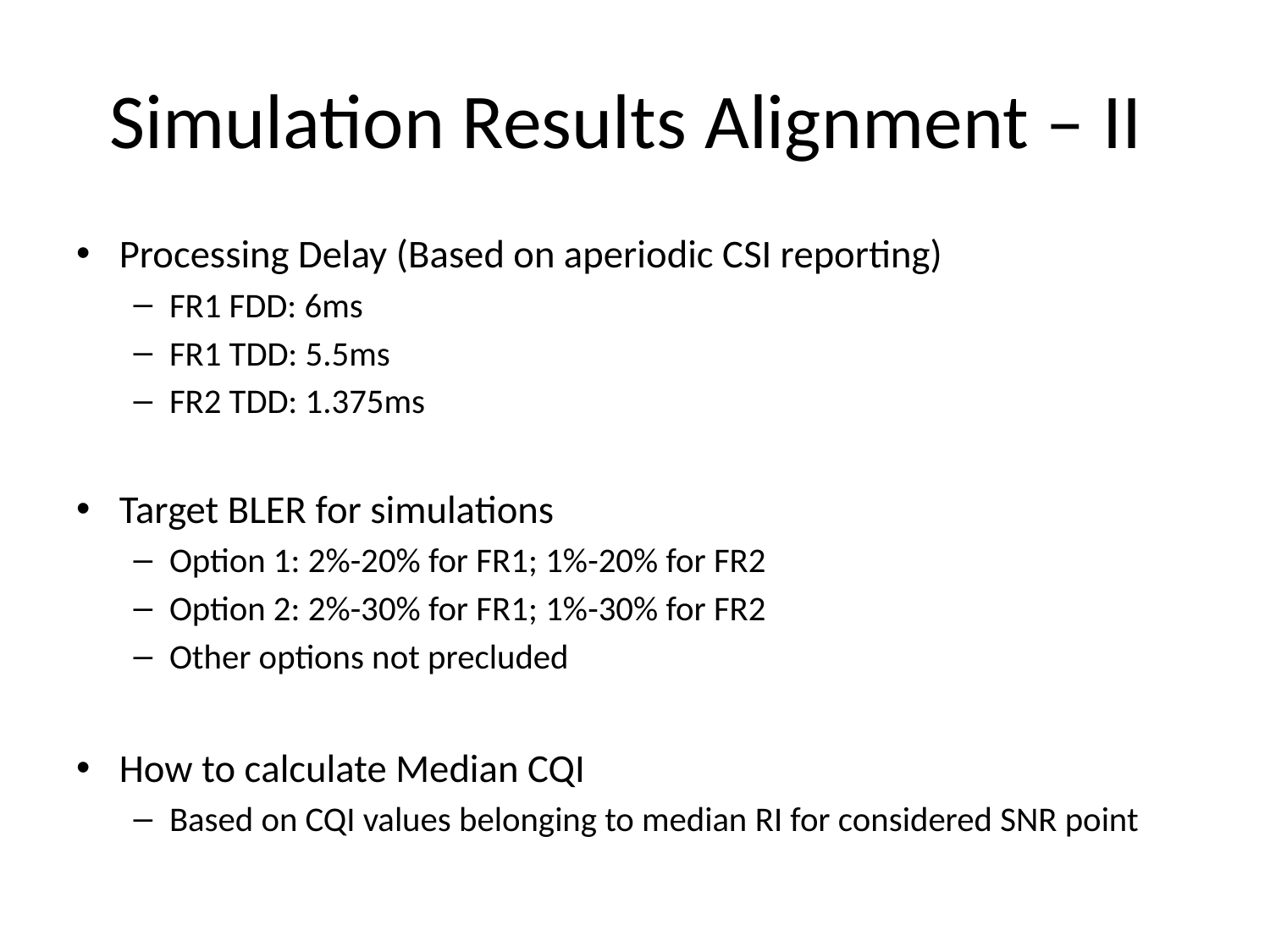

# Simulation Results Alignment – II
Processing Delay (Based on aperiodic CSI reporting)
FR1 FDD: 6ms
FR1 TDD: 5.5ms
FR2 TDD: 1.375ms

Target BLER for simulations
Option 1: 2%-20% for FR1; 1%-20% for FR2
Option 2: 2%-30% for FR1; 1%-30% for FR2
Other options not precluded

How to calculate Median CQI
Based on CQI values belonging to median RI for considered SNR point